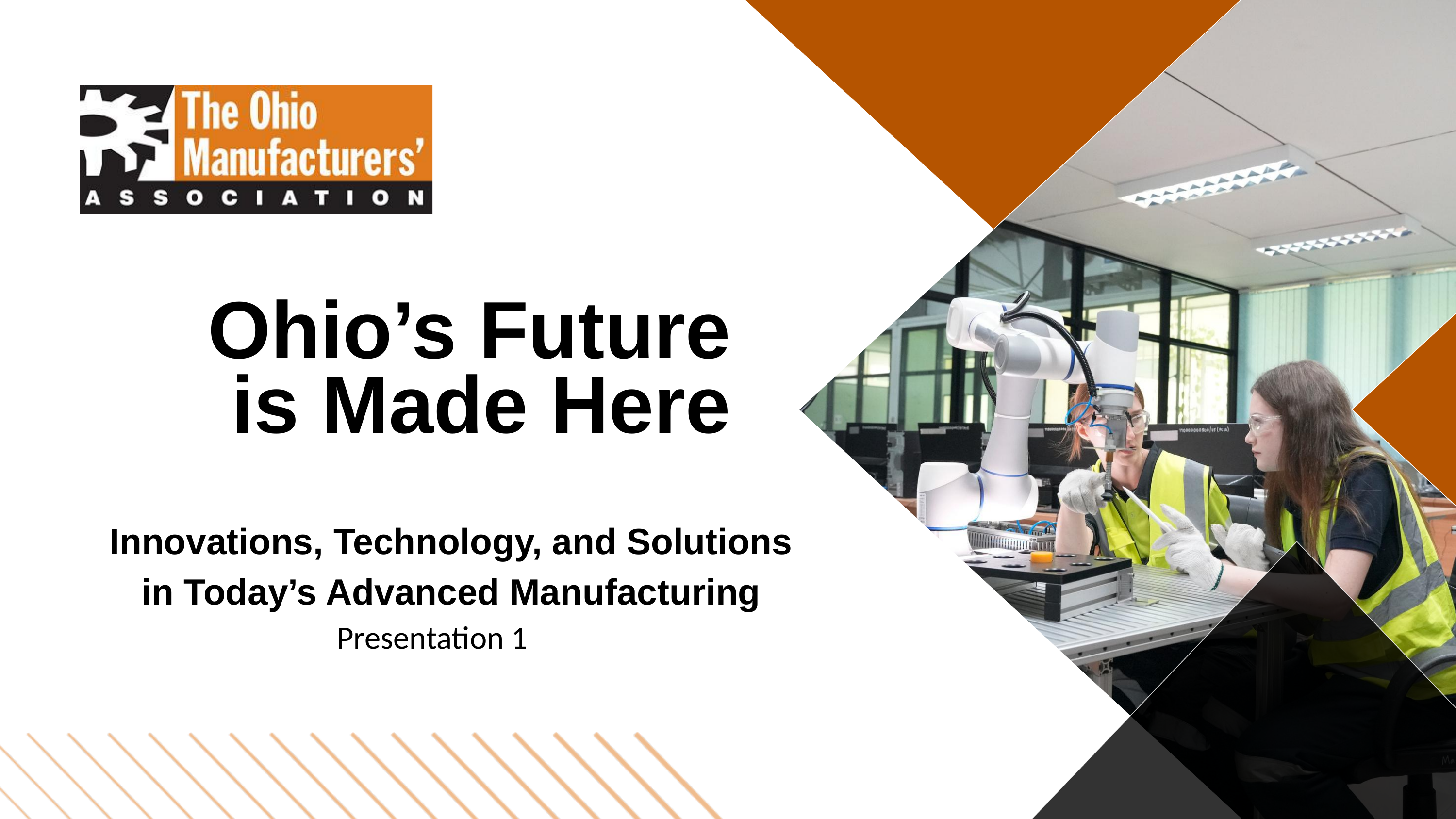

Ohio’s Future is Made Here

Innovations, Technology, and Solutions in Today’s Advanced Manufacturing
Presentation 1